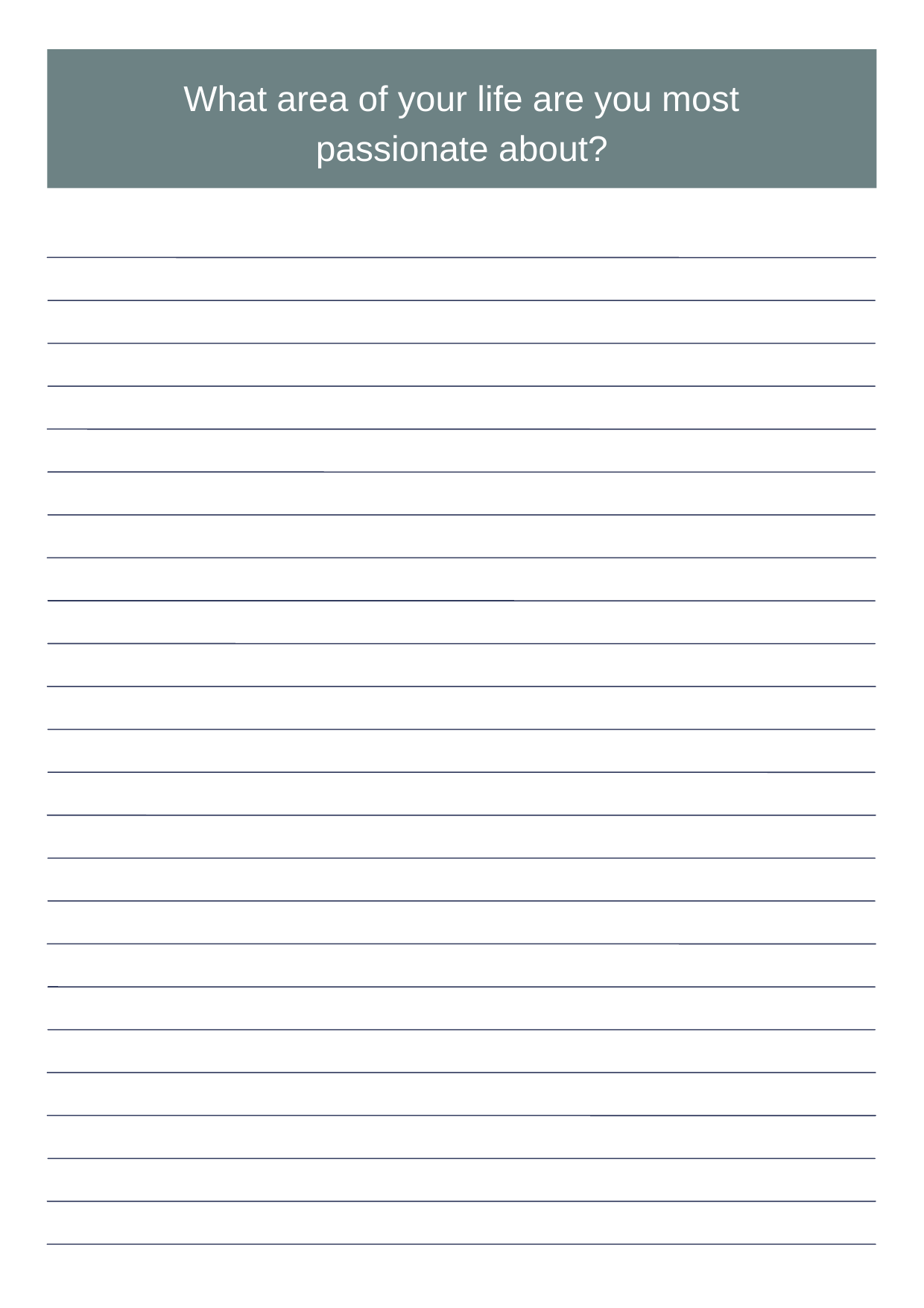

What area of your life are you most passionate about?